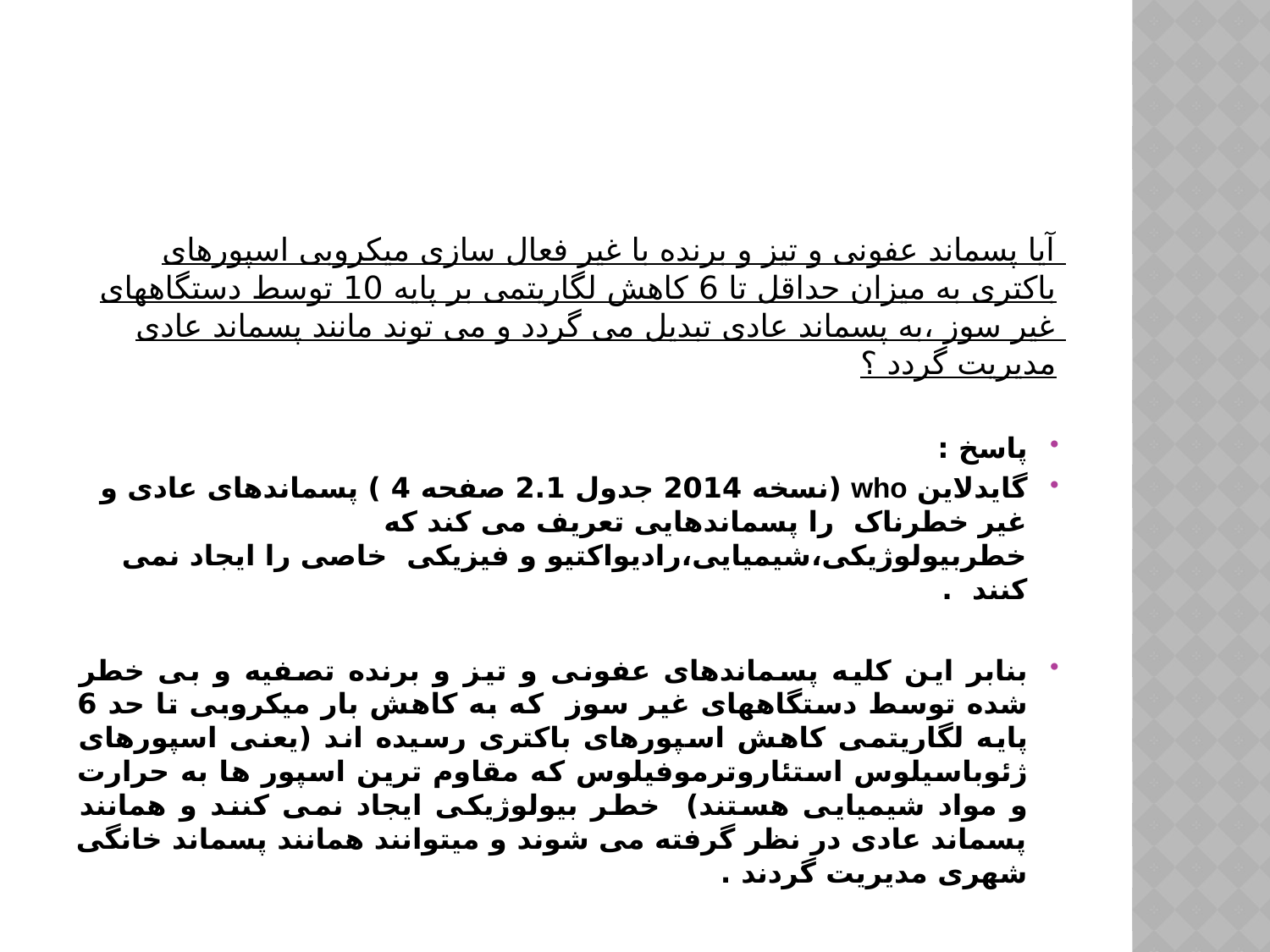

#
آیا پسماند عفونی و تیز و برنده با غیر فعال سازی میکروبی اسپورهای باکتری به میزان حداقل تا 6 کاهش لگاریتمی بر پایه 10 توسط دستگاههای غیر سوز ،به پسماند عادی تبدیل می گردد و می توند مانند پسماند عادی مدیریت گردد ؟

پاسخ :
گایدلاین who (نسخه 2014 جدول 2.1 صفحه 4 ) پسماندهای عادی و غیر خطرناک  را پسماندهایی تعریف می کند که خطربیولوژیکی،شیمیایی،رادیواکتیو و فیزیکی  خاصی را ایجاد نمی کنند  .

بنابر این کلیه پسماندهای عفونی و تیز و برنده تصفیه و بی خطر شده توسط دستگاههای غیر سوز  که به کاهش بار میکروبی تا حد 6 پایه لگاریتمی کاهش اسپورهای باکتری رسیده اند (یعنی اسپورهای ژئوباسیلوس استئاروترموفیلوس که مقاوم ترین اسپور ها به حرارت و مواد شیمیایی هستند)  خطر بیولوژیکی ایجاد نمی کنند و همانند پسماند عادی در نظر گرفته می شوند و میتوانند همانند پسماند خانگی شهری مدیریت گردند .